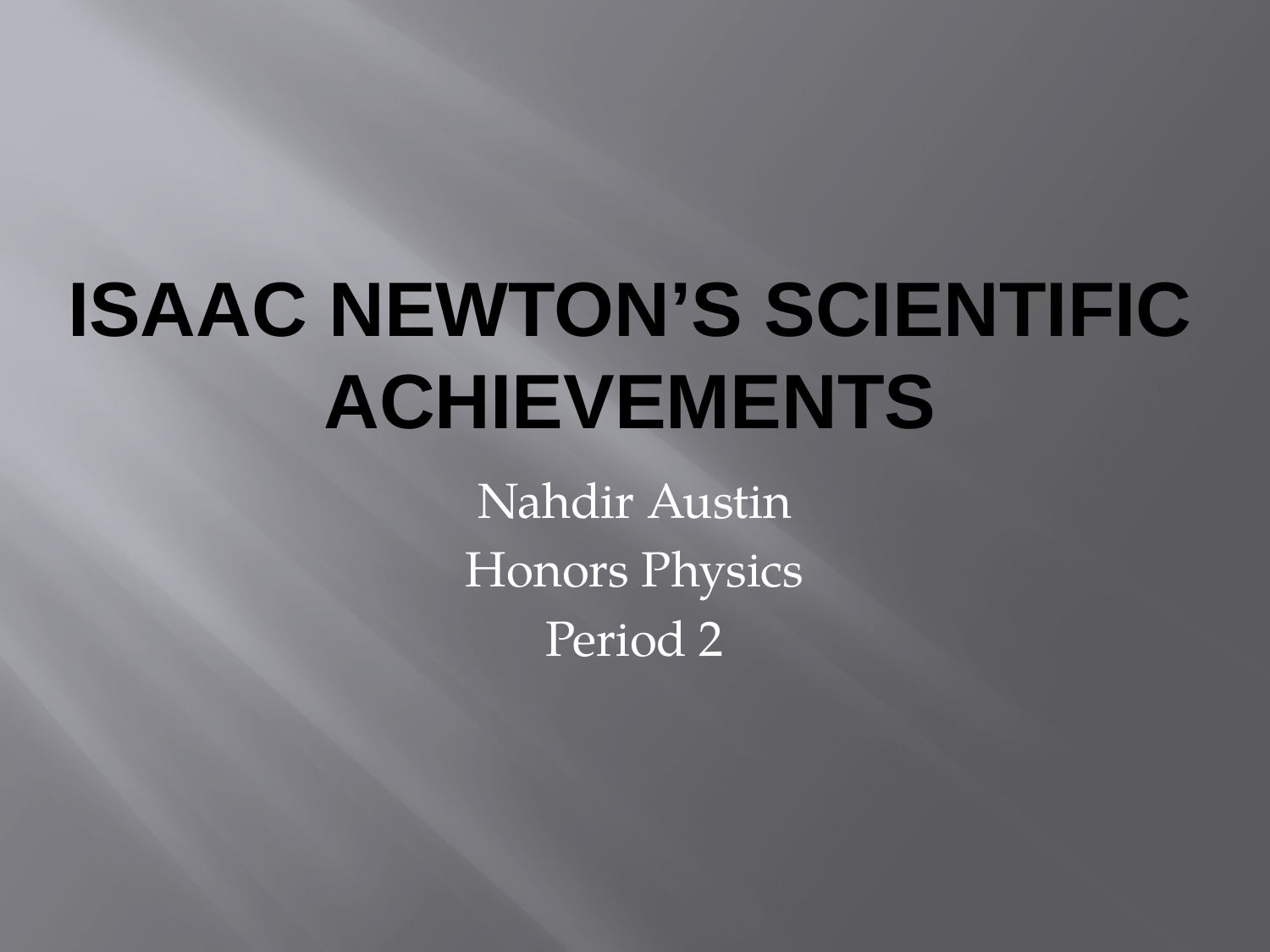

# Isaac Newton’s Scientific Achievements
Nahdir Austin
Honors Physics
Period 2